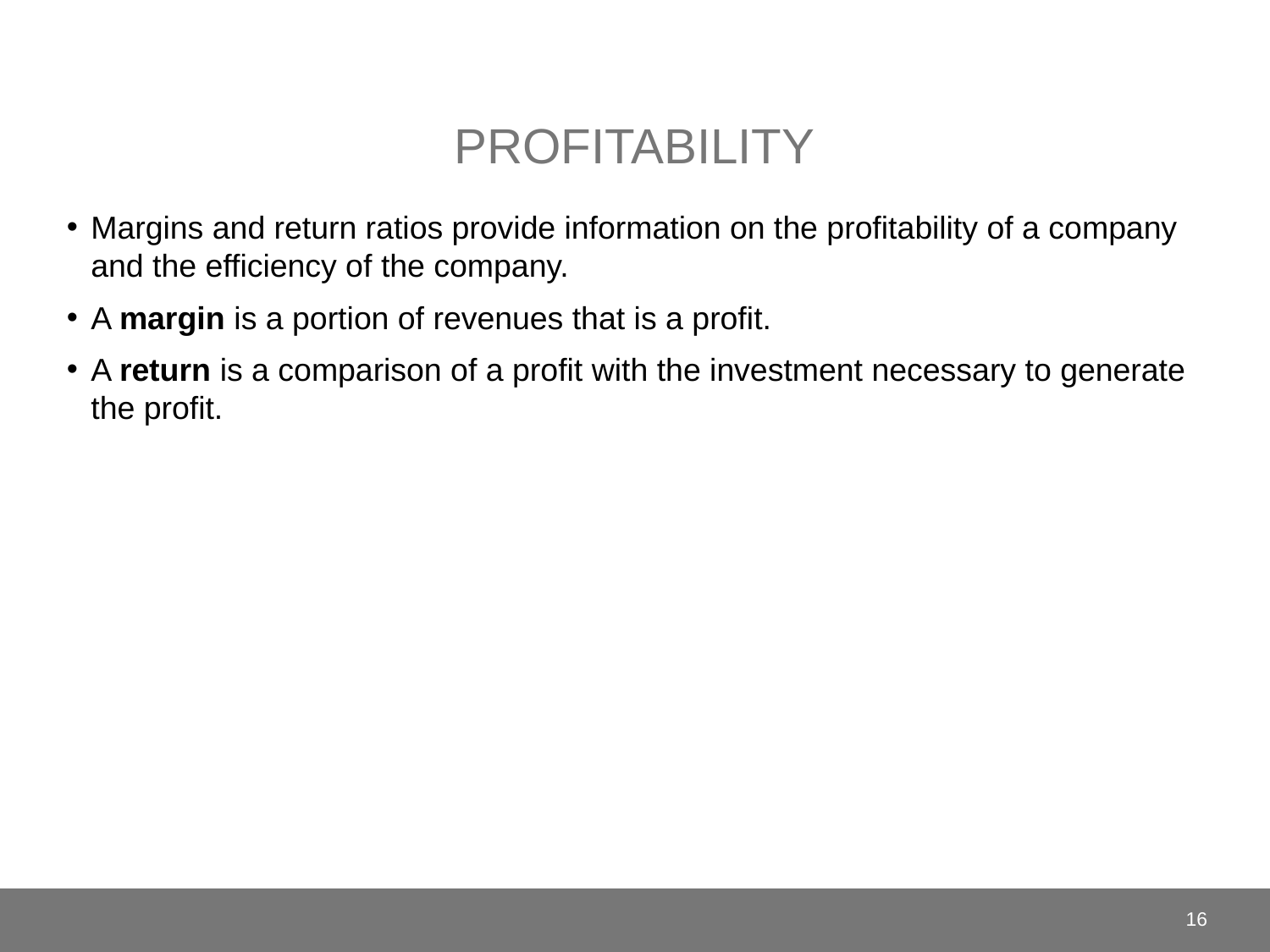

# Profitability
Margins and return ratios provide information on the profitability of a company and the efficiency of the company.
A margin is a portion of revenues that is a profit.
A return is a comparison of a profit with the investment necessary to generate the profit.

16